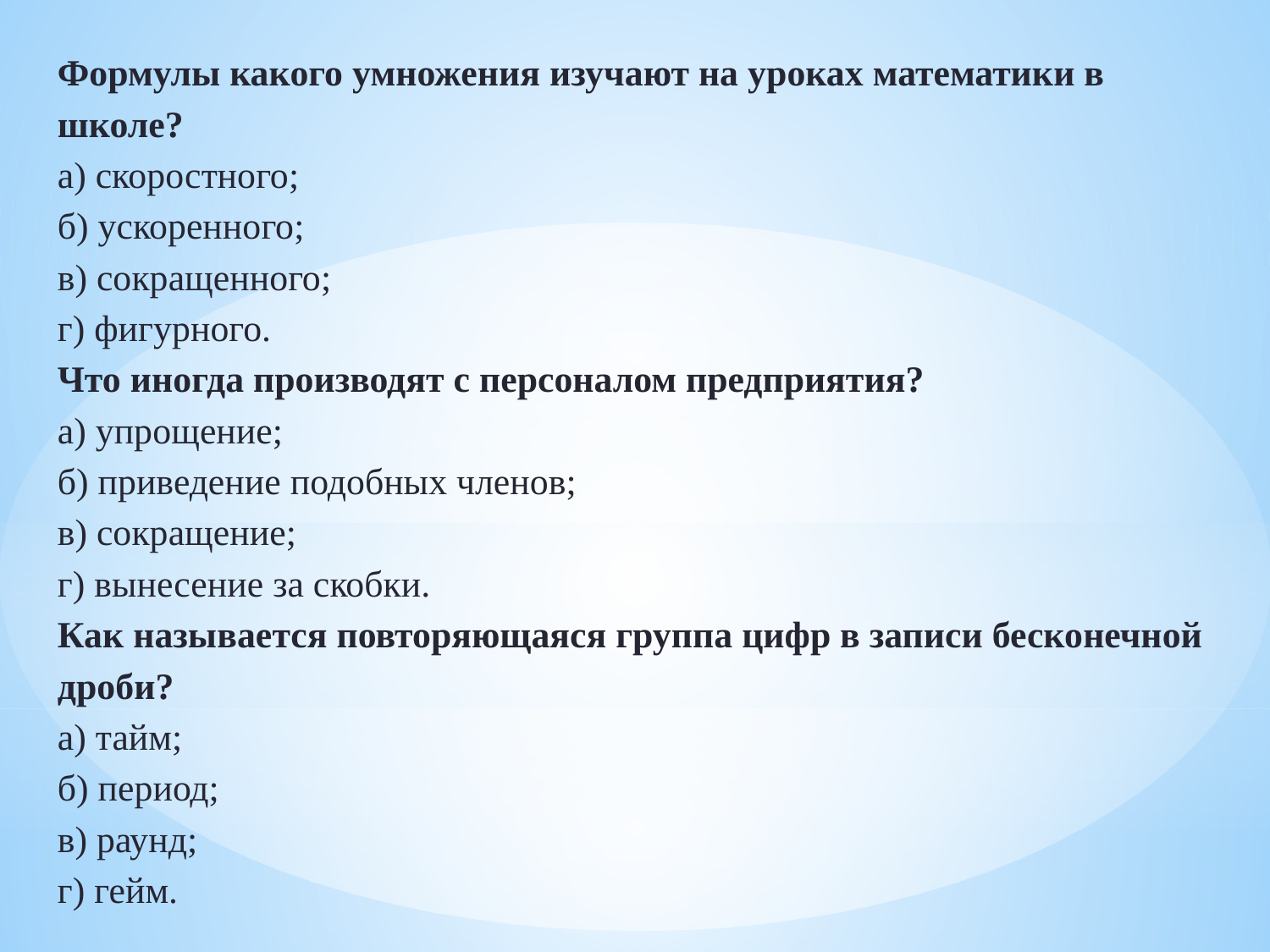

Формулы какого умножения изучают на уроках математики в школе?
а) скоростного;
б) ускоренного;
в) сокращенного;
г) фигурного.
Что иногда производят с персоналом предприятия?
а) упрощение;
б) приведение подобных членов;
в) сокращение;
г) вынесение за скобки.
Как называется повторяющаяся группа цифр в записи бесконечной
дроби?
а) тайм;
б) период;
в) раунд;
г) гейм.